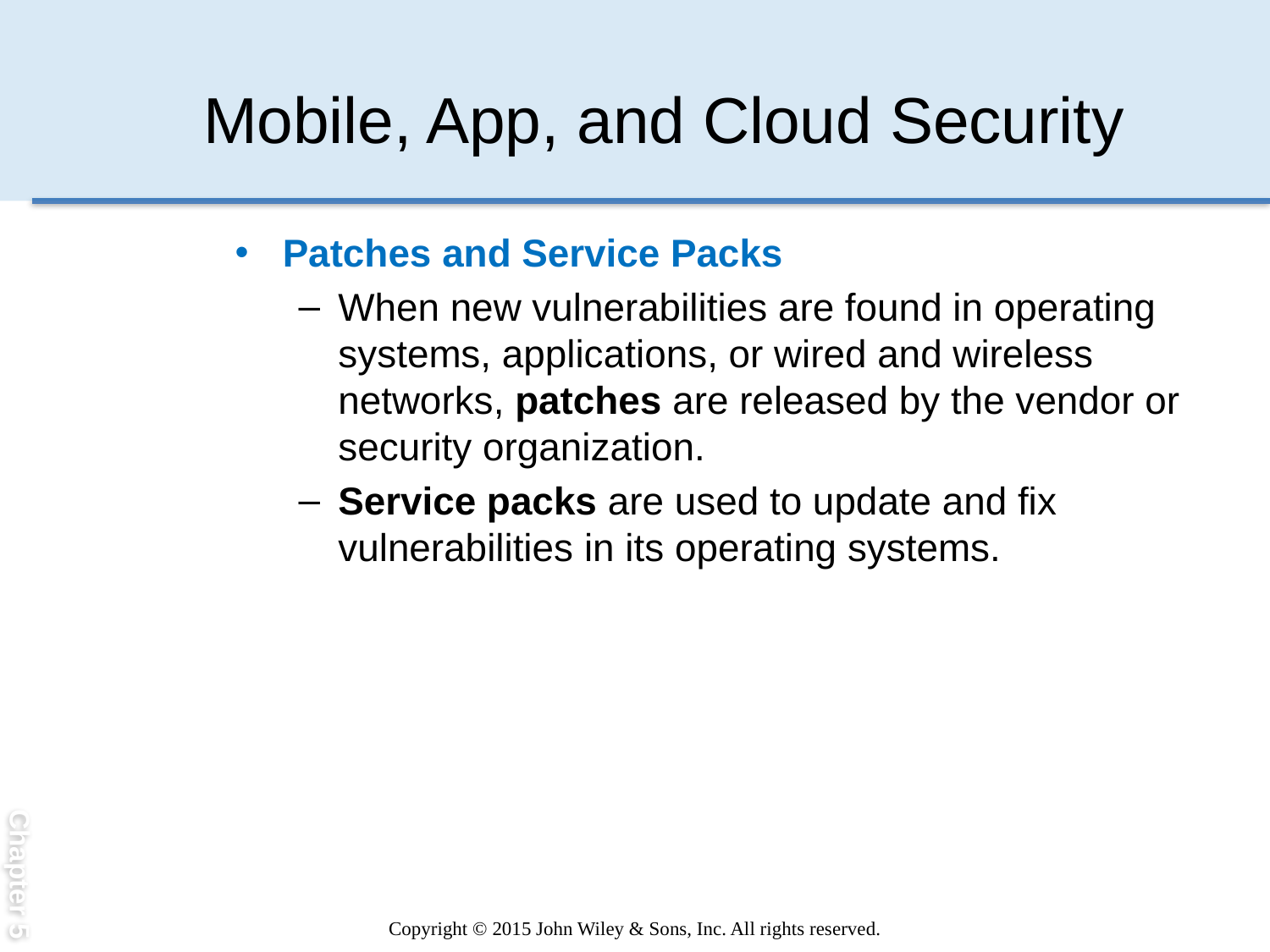

Chapter 5
# Mobile, App, and Cloud Security
Patches and Service Packs
When new vulnerabilities are found in operating systems, applications, or wired and wireless networks, patches are released by the vendor or security organization.
Service packs are used to update and fix vulnerabilities in its operating systems.